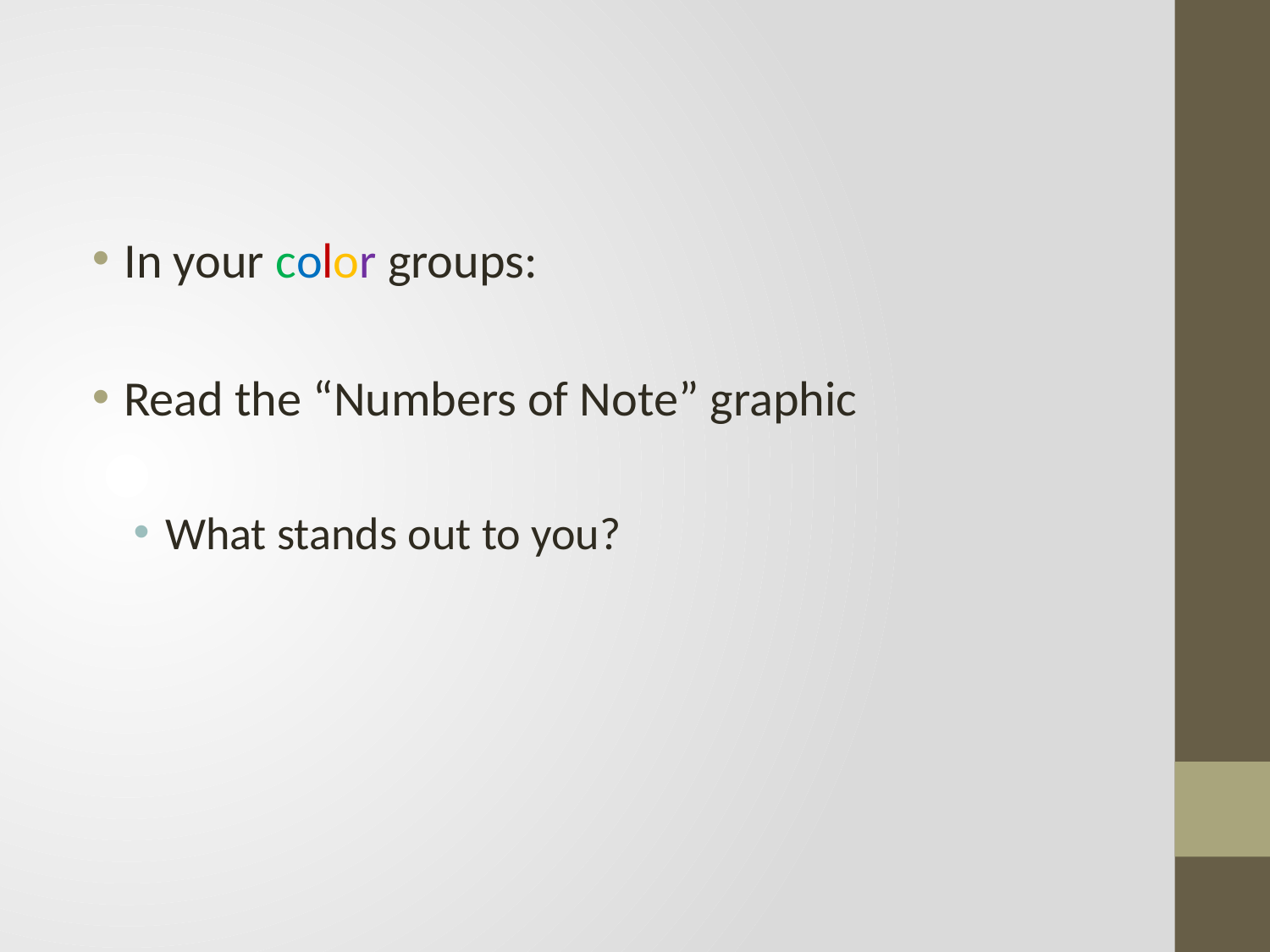

#
In your color groups:

Read the “Numbers of Note” graphic

What stands out to you?